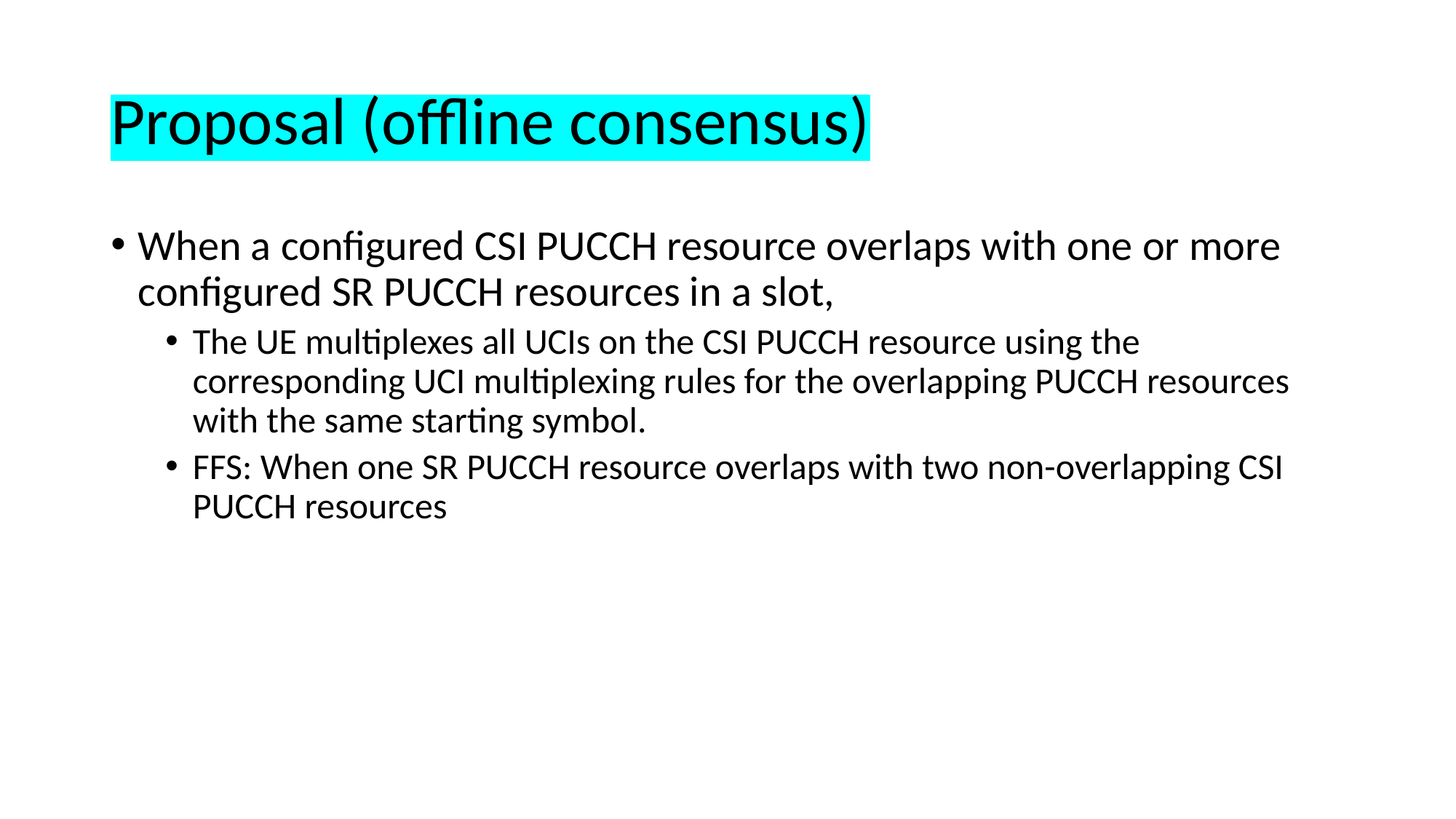

# Proposal (offline consensus)
When a configured CSI PUCCH resource overlaps with one or more configured SR PUCCH resources in a slot,
The UE multiplexes all UCIs on the CSI PUCCH resource using the corresponding UCI multiplexing rules for the overlapping PUCCH resources with the same starting symbol.
FFS: When one SR PUCCH resource overlaps with two non-overlapping CSI PUCCH resources